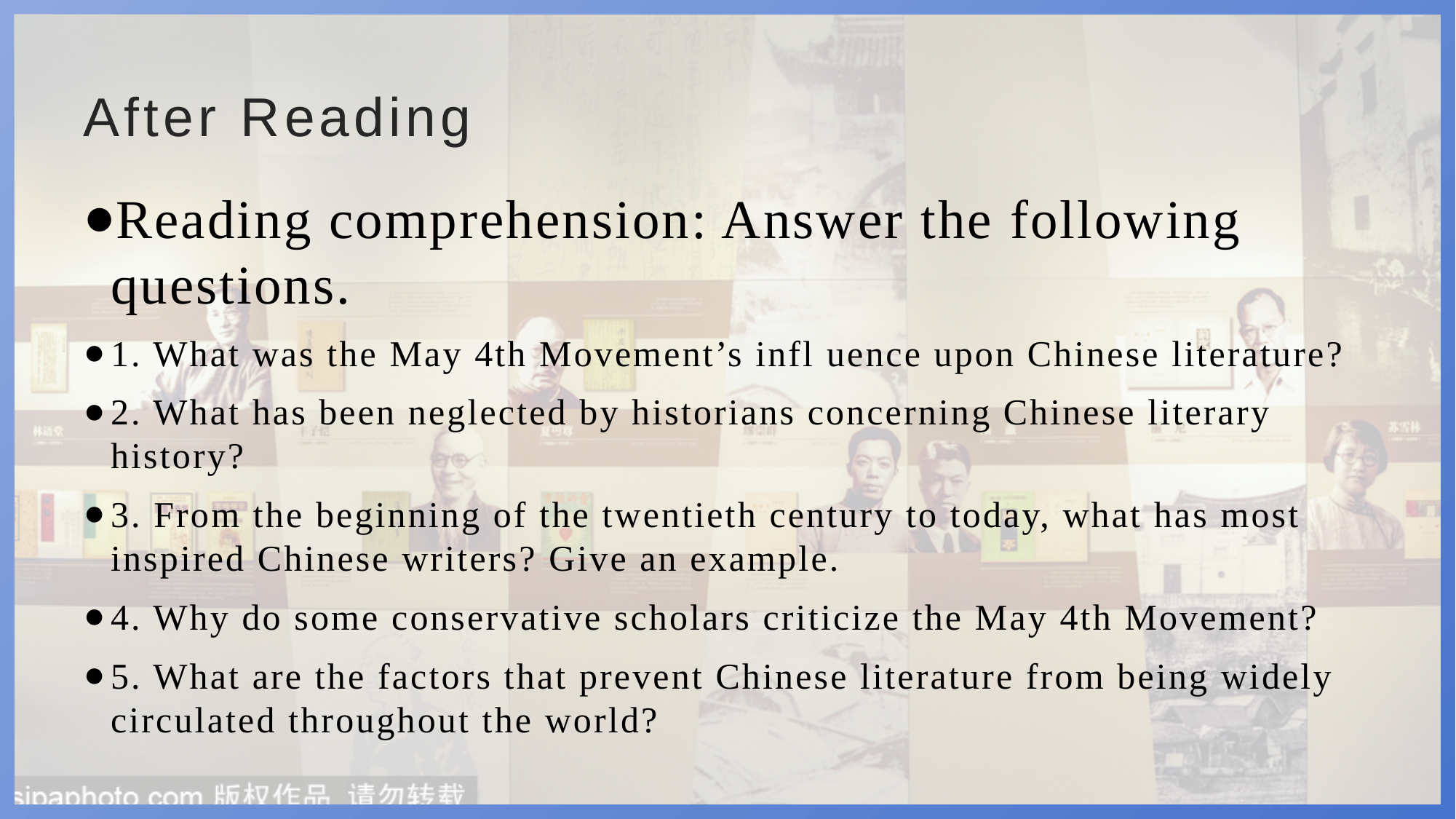

# After Reading
Reading comprehension: Answer the following questions.
1. What was the May 4th Movement’s infl uence upon Chinese literature?
2. What has been neglected by historians concerning Chinese literary history?
3. From the beginning of the twentieth century to today, what has most inspired Chinese writers? Give an example.
4. Why do some conservative scholars criticize the May 4th Movement?
5. What are the factors that prevent Chinese literature from being widely circulated throughout the world?